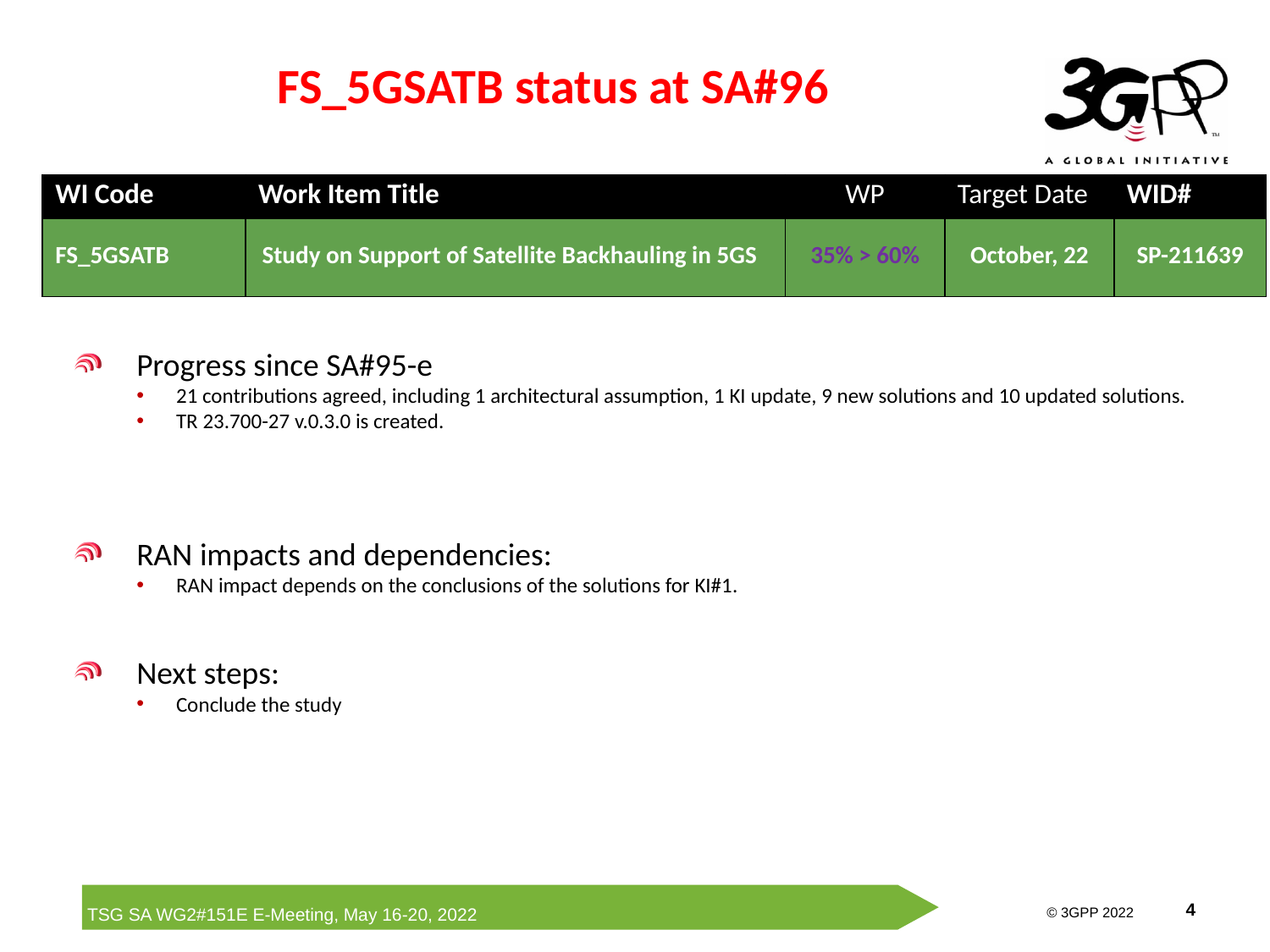

# FS_5GSATB status at SA#96
| WI Code | Work Item Title | WP | Target Date | WID# |
| --- | --- | --- | --- | --- |
| FS\_5GSATB | Study on Support of Satellite Backhauling in 5GS | 35% > 60% | October, 22 | SP-211639 |
Progress since SA#95-e
21 contributions agreed, including 1 architectural assumption, 1 KI update, 9 new solutions and 10 updated solutions.
TR 23.700-27 v.0.3.0 is created.

RAN impacts and dependencies:
RAN impact depends on the conclusions of the solutions for KI#1.

Next steps:
Conclude the study